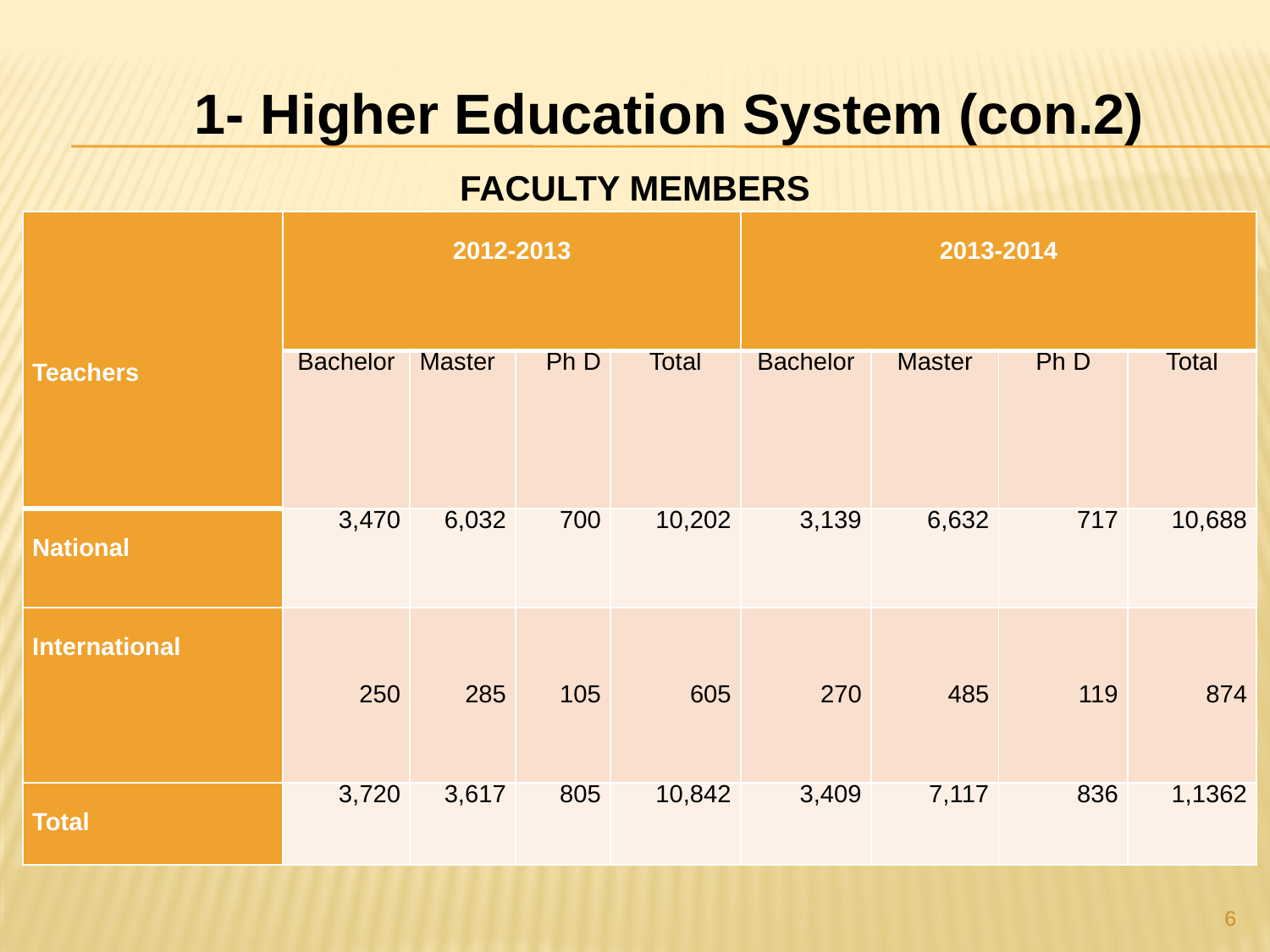

1- Higher Education System (con.2)
# Faculty members
| Teachers | 2012-2013 |  |  |  | 2013-2014 |  |  |  |
| --- | --- | --- | --- | --- | --- | --- | --- | --- |
|  | Bachelor | Master | Ph D | Total | Bachelor | Master | Ph D | Total |
| National | 3,470 | 6,032 | 700 | 10,202 | 3,139 | 6,632 | 717 | 10,688 |
| International | 250 | 285 | 105 | 605 | 270 | 485 | 119 | 874 |
| Total | 3,720 | 3,617 | 805 | 10,842 | 3,409 | 7,117 | 836 | 1,1362 |
6